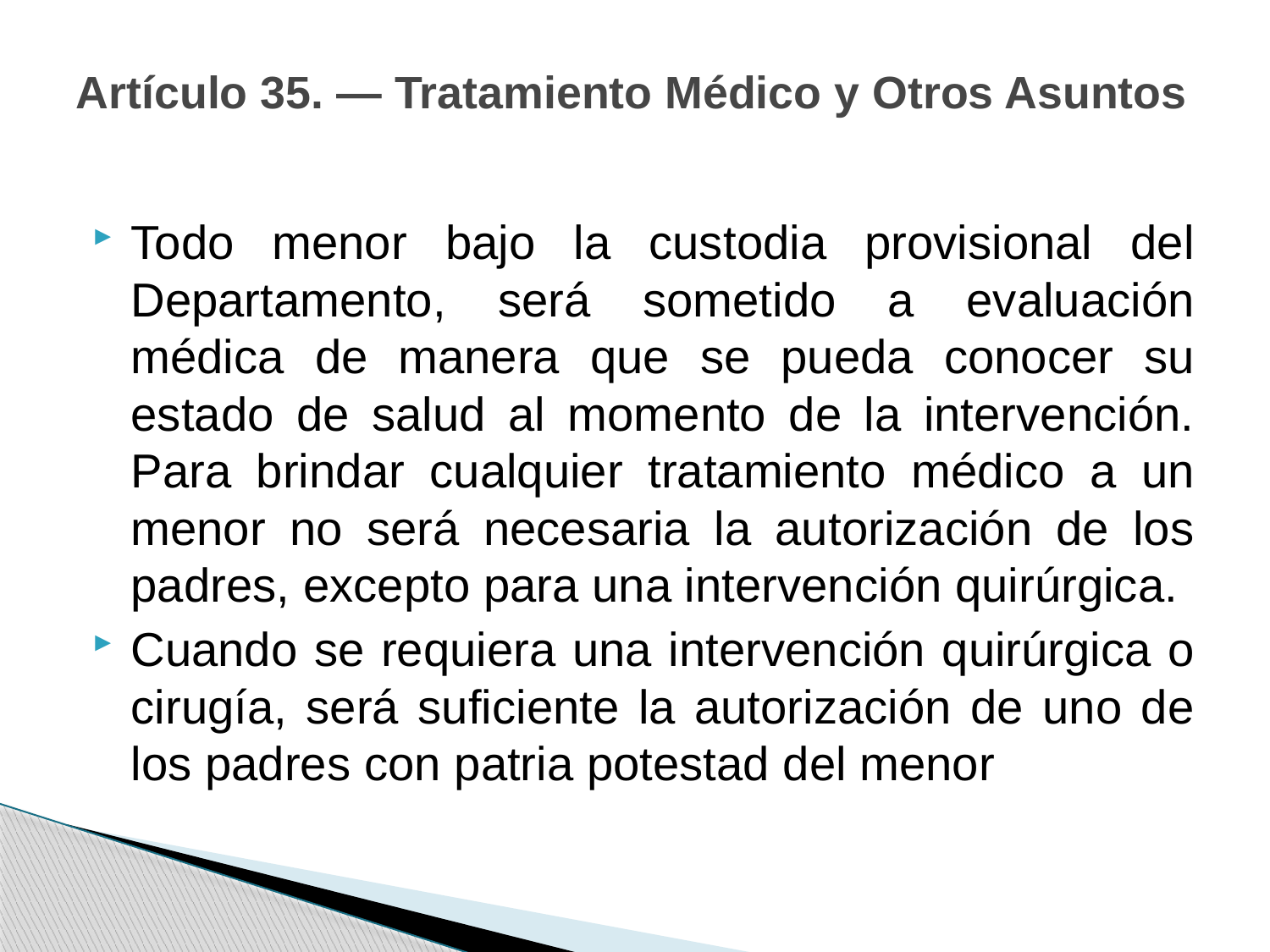

# Artículo 35. — Tratamiento Médico y Otros Asuntos
Todo menor bajo la custodia provisional del Departamento, será sometido a evaluación médica de manera que se pueda conocer su estado de salud al momento de la intervención. Para brindar cualquier tratamiento médico a un menor no será necesaria la autorización de los padres, excepto para una intervención quirúrgica.
Cuando se requiera una intervención quirúrgica o cirugía, será suficiente la autorización de uno de los padres con patria potestad del menor